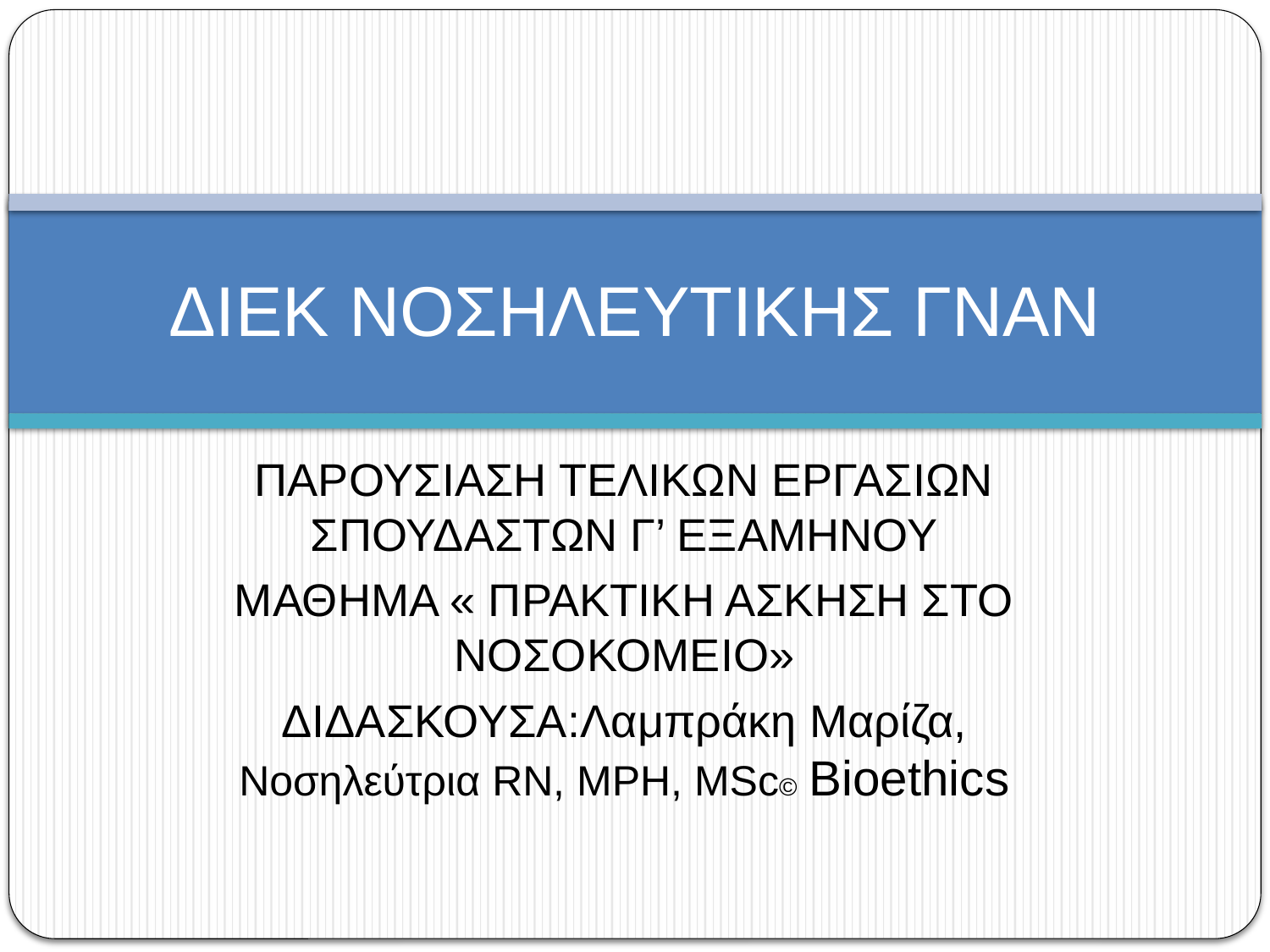

# ΔΙΕΚ ΝΟΣΗΛΕΥΤΙΚΗΣ ΓΝΑΝ
ΠΑΡΟΥΣΙΑΣΗ ΤΕΛΙΚΩΝ ΕΡΓΑΣΙΩΝ ΣΠΟΥΔΑΣΤΩΝ Γ’ ΕΞΑΜΗΝΟΥ
ΜΑΘΗΜΑ « ΠΡΑΚΤΙΚΗ ΑΣΚΗΣΗ ΣΤΟ ΝΟΣΟΚΟΜΕΙΟ»
ΔΙΔΑΣΚΟΥΣΑ:Λαμπράκη Μαρίζα, Νοσηλεύτρια RN, MPH, MSc© Bioethics